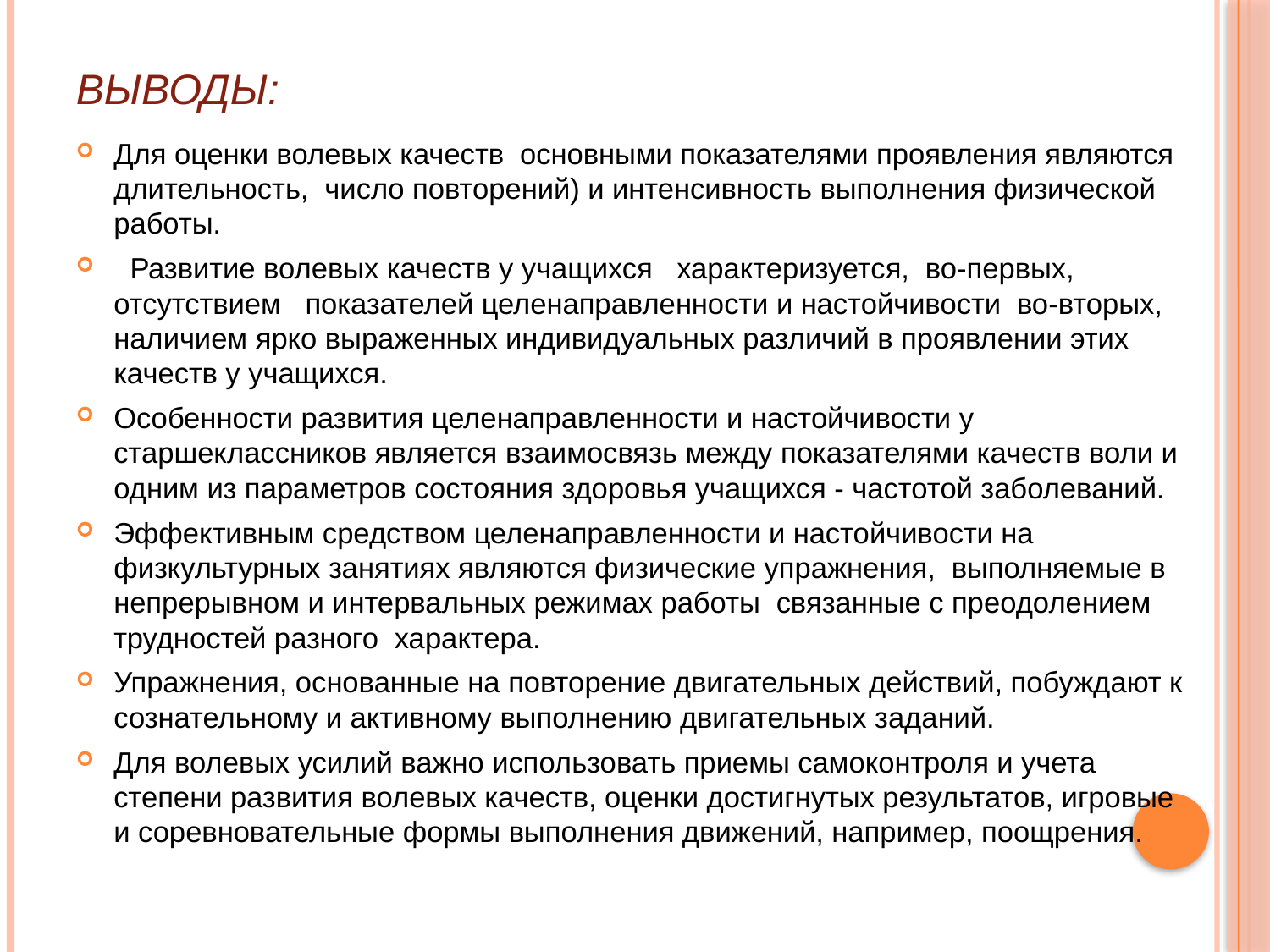

# Выводы:
Для оценки волевых качеств  основными показателями проявления являются длительность,  число повторений) и интенсивность выполнения физической работы.
  Развитие волевых качеств у учащихся   характеризуется,  во-первых,  отсутствием   показателей целенаправленности и настойчивости  во-вторых,  наличием ярко выраженных индивидуальных различий в проявлении этих качеств у учащихся.
Особенности развития целенаправленности и настойчивости у  старшеклассников является взаимосвязь между показателями качеств воли и одним из параметров состояния здоровья учащихся - частотой заболеваний.
Эффективным средством целенаправленности и настойчивости на физкультурных занятиях являются физические упражнения,  выполняемые в непрерывном и интервальных режимах работы  связанные с преодолением трудностей разного  характера.
Упражнения, основанные на повторение двигательных действий, побуждают к сознательному и активному выполнению двигательных заданий.
Для волевых усилий важно использовать приемы самоконтроля и учета степени развития волевых качеств, оценки достигнутых результатов, игровые и соревновательные формы выполнения движений, например, поощрения.